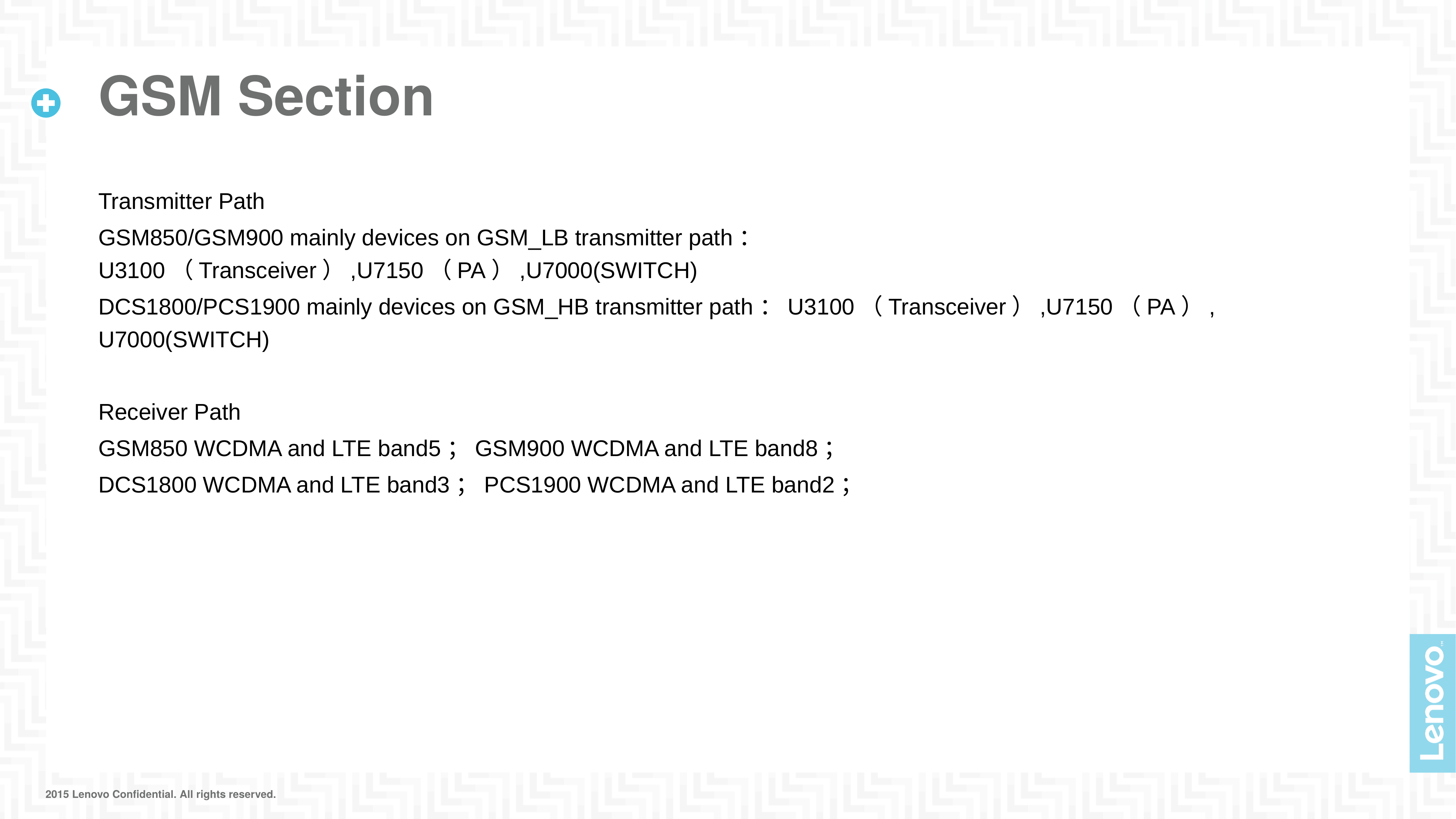

# GSM Section
Transmitter Path
GSM850/GSM900 mainly devices on GSM_LB transmitter path：U3100（Transceiver）,U7150（PA）,U7000(SWITCH)
DCS1800/PCS1900 mainly devices on GSM_HB transmitter path：U3100（Transceiver）,U7150（PA）, U7000(SWITCH)

Receiver Path
GSM850 WCDMA and LTE band5；GSM900 WCDMA and LTE band8；
DCS1800 WCDMA and LTE band3；PCS1900 WCDMA and LTE band2；